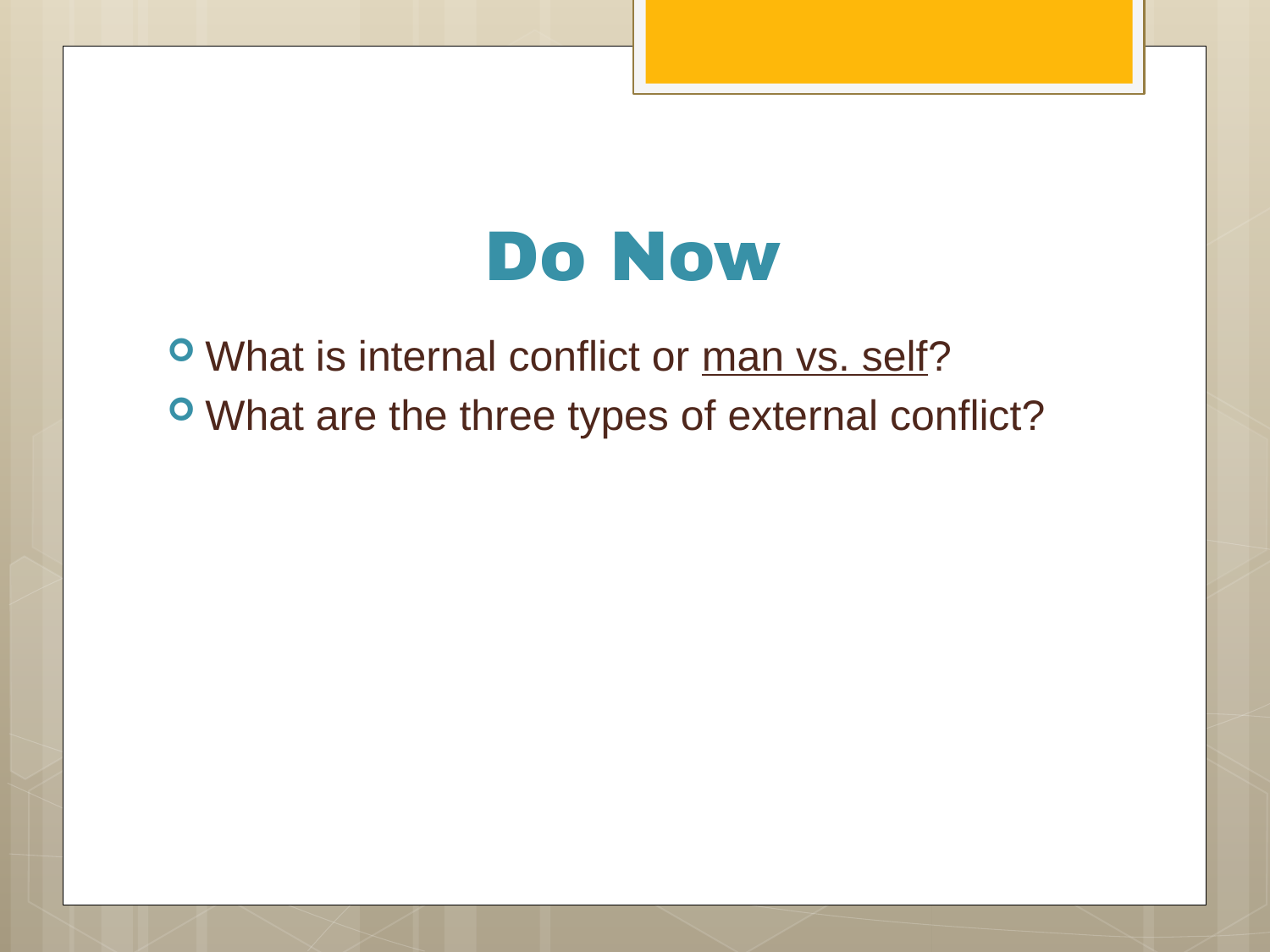

# Do Now
What is internal conflict or man vs. self?
What are the three types of external conflict?